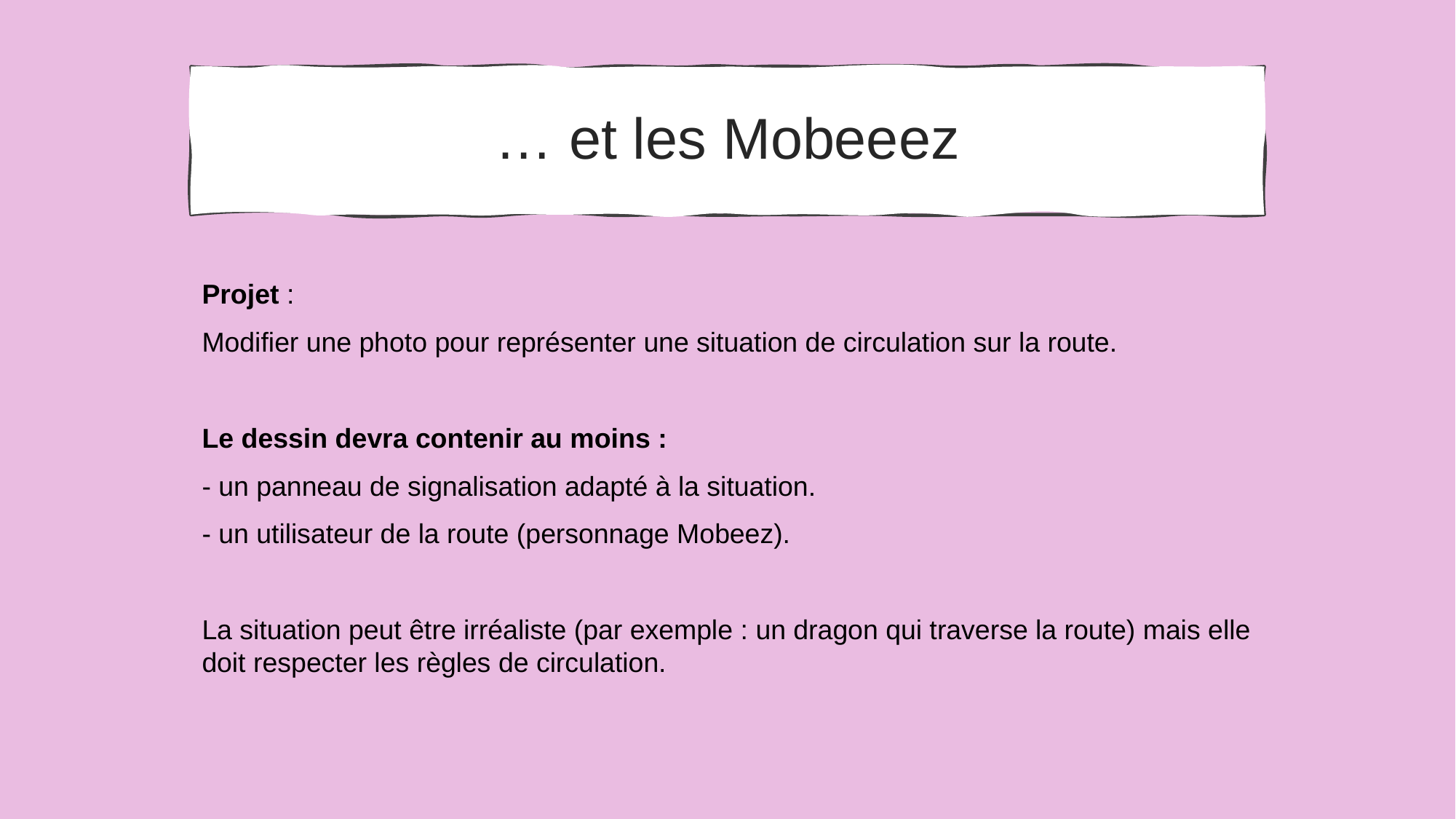

… et les Mobeeez
Projet :
Modifier une photo pour représenter une situation de circulation sur la route.

Le dessin devra contenir au moins :
- un panneau de signalisation adapté à la situation.
- un utilisateur de la route (personnage Mobeez).

La situation peut être irréaliste (par exemple : un dragon qui traverse la route) mais elle doit respecter les règles de circulation.